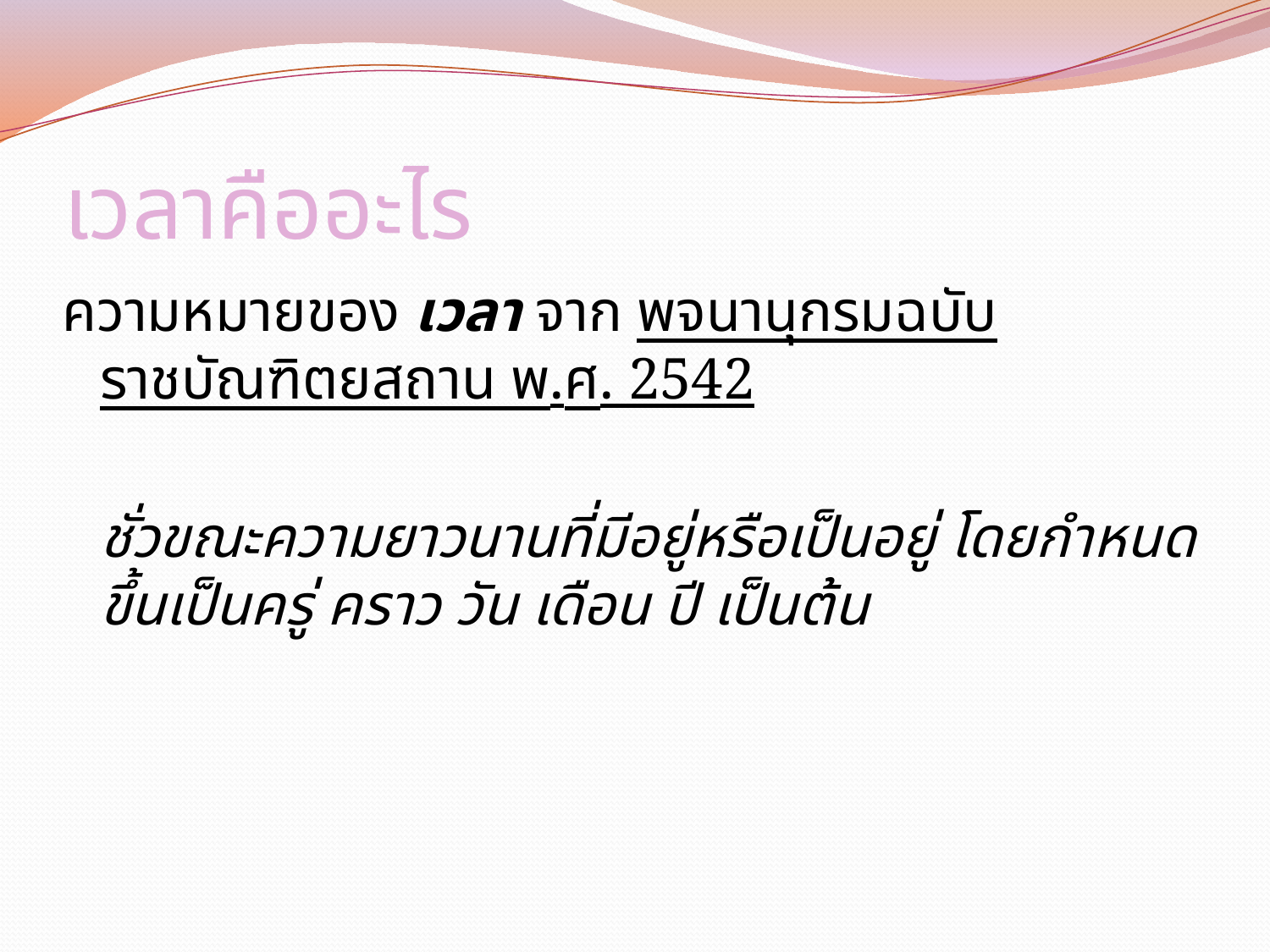

# เวลาคืออะไร
ความหมายของ เวลา จาก พจนานุกรมฉบับราชบัณฑิตยสถาน พ.ศ. 2542

	ชั่วขณะความยาวนานที่มีอยู่หรือเป็นอยู่ โดยกำหนดขึ้นเป็นครู่ คราว วัน เดือน ปี เป็นต้น